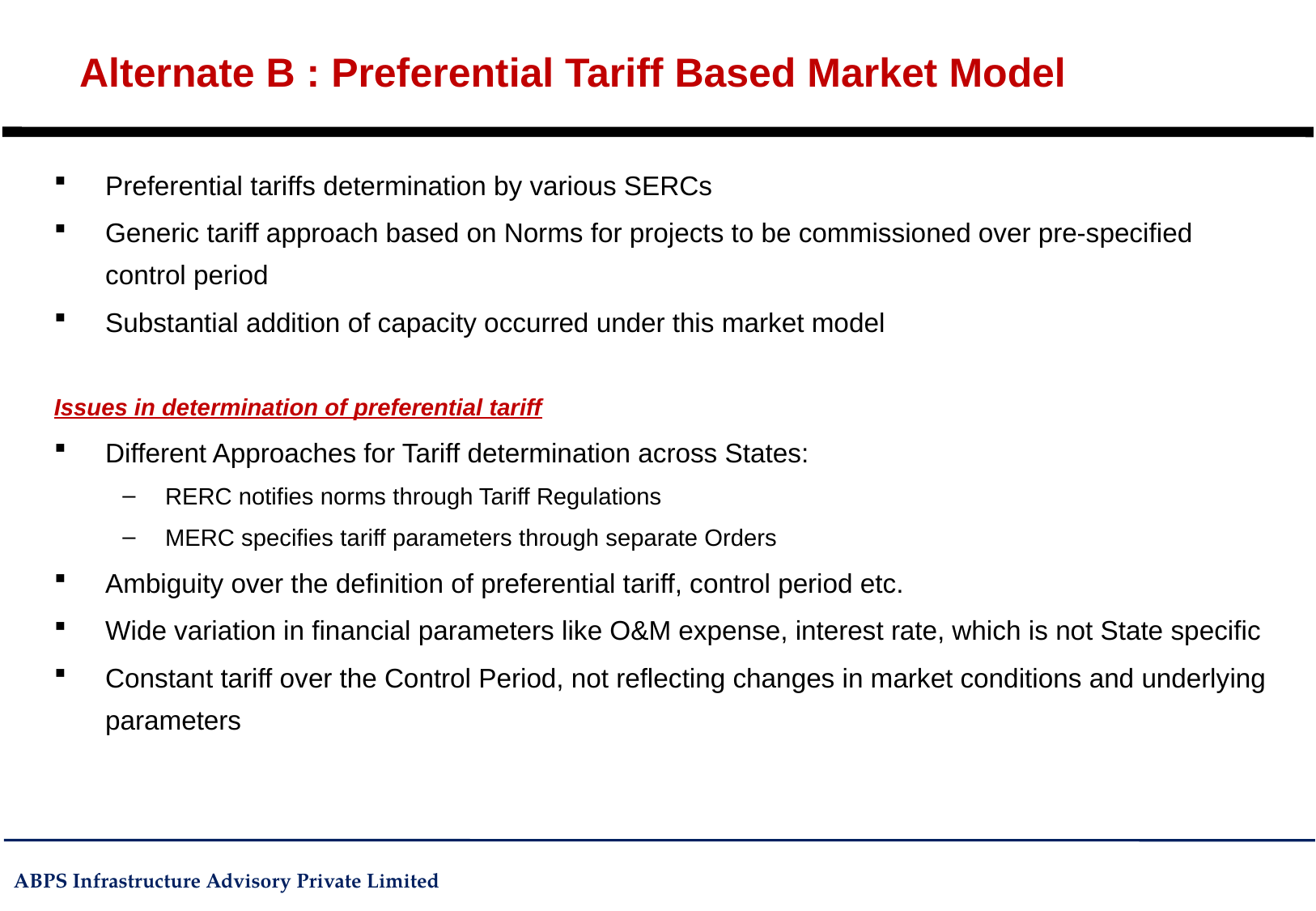

# Alternate B : Preferential Tariff Based Market Model
Preferential tariffs determination by various SERCs
Generic tariff approach based on Norms for projects to be commissioned over pre-specified control period
Substantial addition of capacity occurred under this market model

Issues in determination of preferential tariff
Different Approaches for Tariff determination across States:
RERC notifies norms through Tariff Regulations
MERC specifies tariff parameters through separate Orders
Ambiguity over the definition of preferential tariff, control period etc.
Wide variation in financial parameters like O&M expense, interest rate, which is not State specific
Constant tariff over the Control Period, not reflecting changes in market conditions and underlying parameters